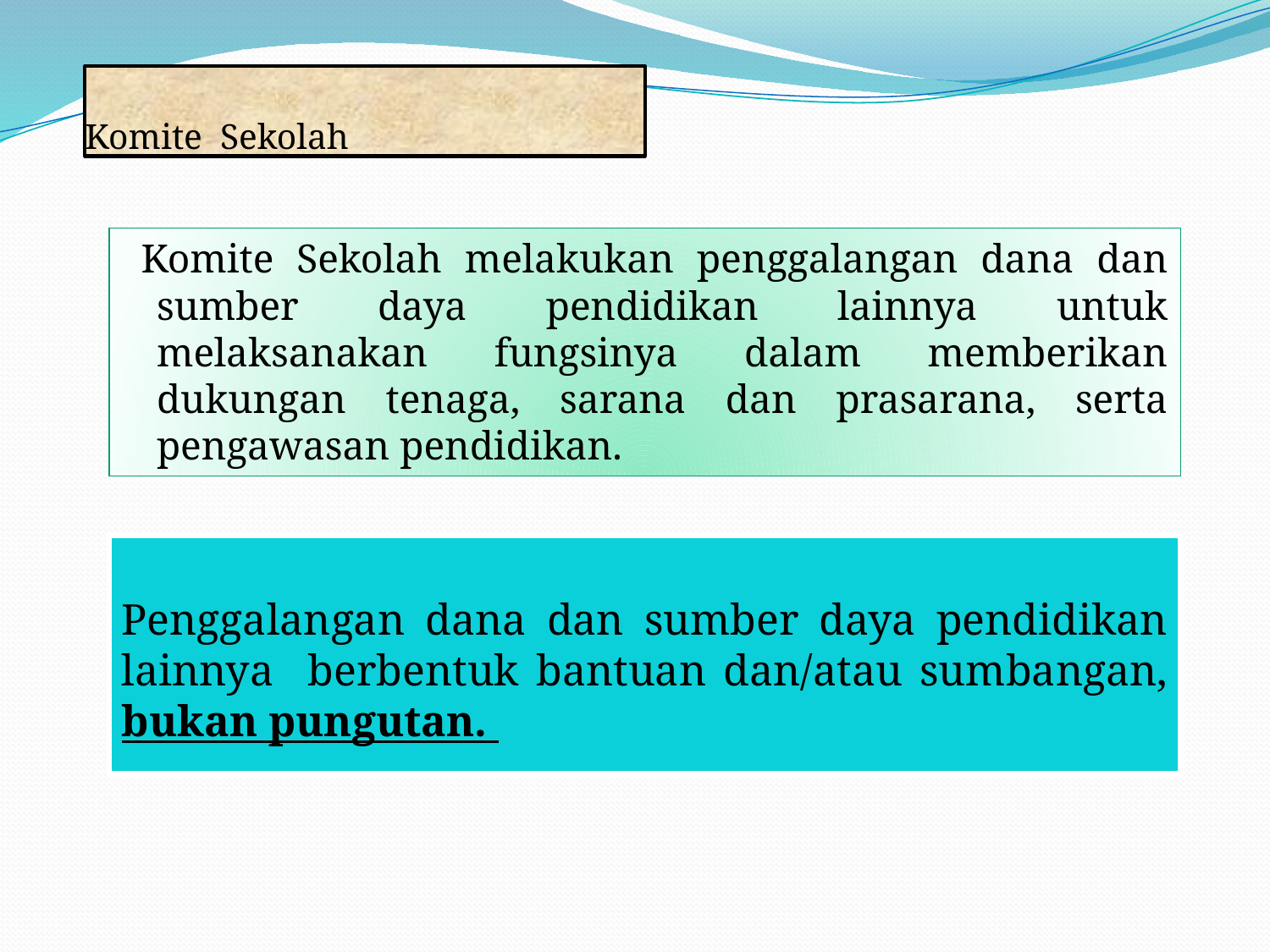

# Komite  Sekolah
 Komite Sekolah melakukan penggalangan dana dan sumber daya pendidikan lainnya untuk melaksanakan fungsinya dalam memberikan dukungan tenaga, sarana dan prasarana, serta pengawasan pendidikan.

Penggalangan dana dan sumber daya pendidikan lainnya  berbentuk bantuan dan/atau sumbangan, bukan pungutan.